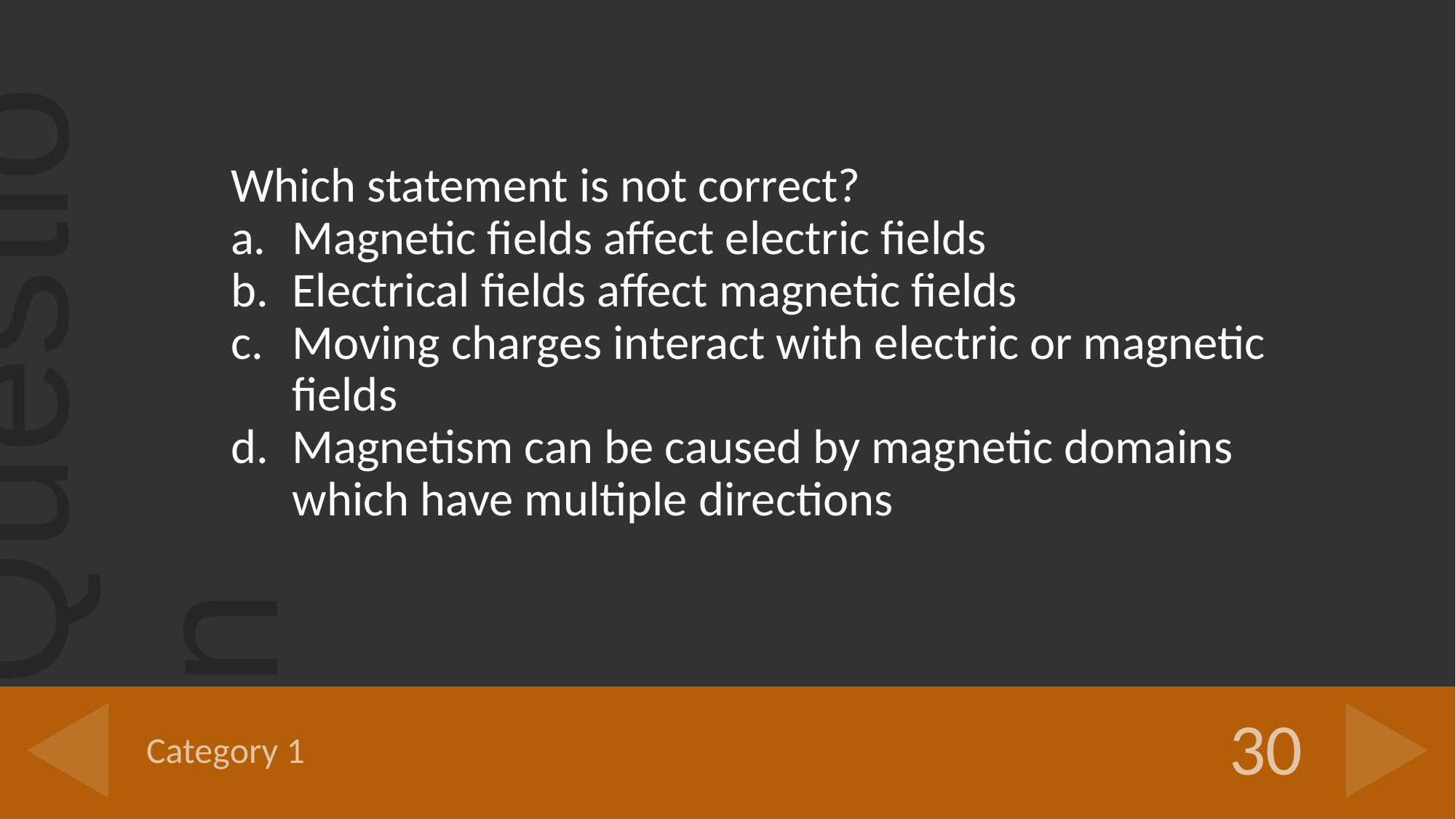

Which statement is not correct?
Magnetic fields affect electric fields
Electrical fields affect magnetic fields
Moving charges interact with electric or magnetic fields
Magnetism can be caused by magnetic domains which have multiple directions
# Category 1
30